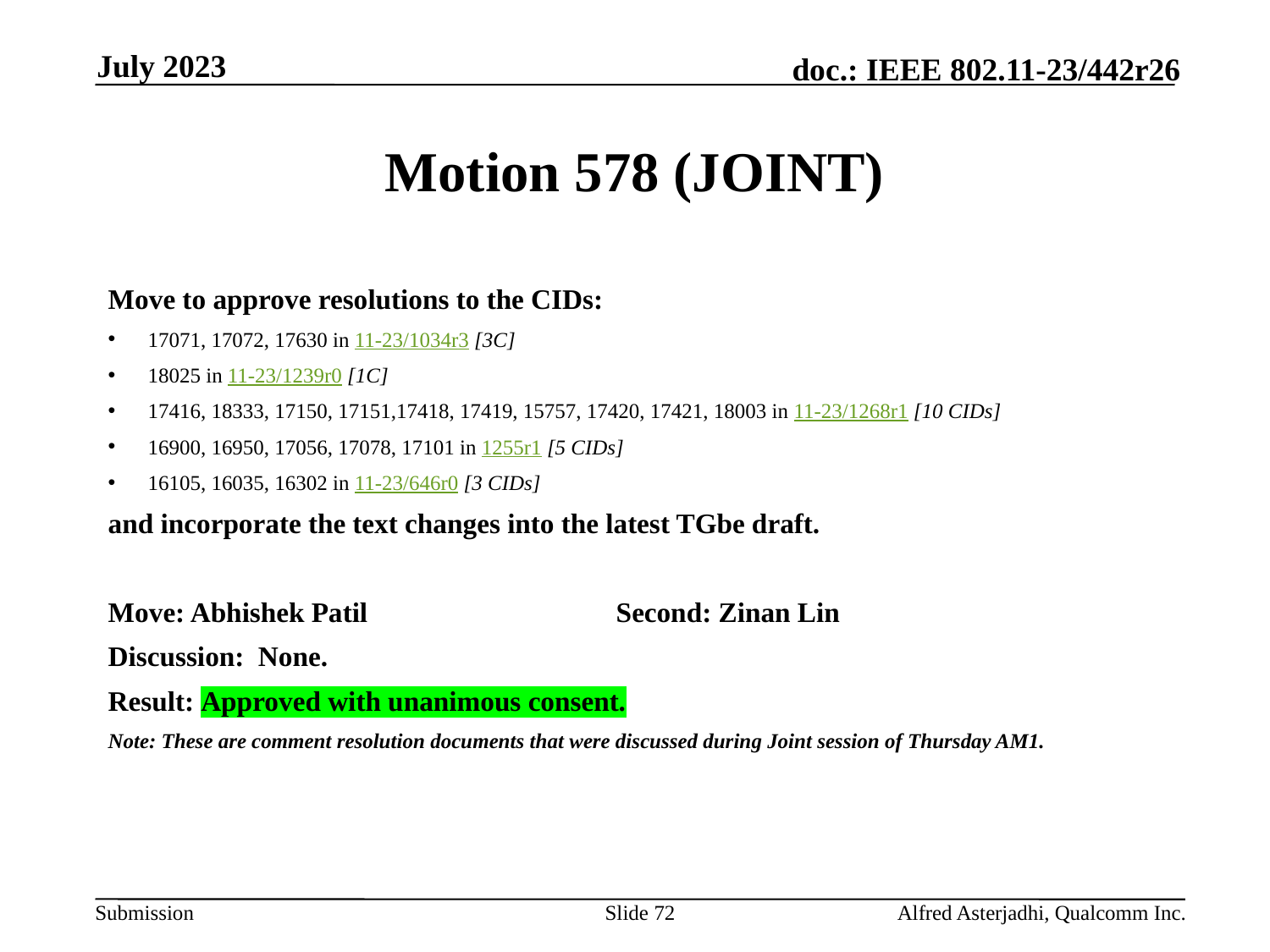

July 2023
# Motion 578 (JOINT)
Move to approve resolutions to the CIDs:
17071, 17072, 17630 in 11-23/1034r3 [3C]
18025 in 11-23/1239r0 [1C]
17416, 18333, 17150, 17151,17418, 17419, 15757, 17420, 17421, 18003 in 11-23/1268r1 [10 CIDs]
16900, 16950, 17056, 17078, 17101 in 1255r1 [5 CIDs]
16105, 16035, 16302 in 11-23/646r0 [3 CIDs]
and incorporate the text changes into the latest TGbe draft.

Move: Abhishek Patil		Second: Zinan Lin
Discussion:  None.
Result: Approved with unanimous consent.
Note: These are comment resolution documents that were discussed during Joint session of Thursday AM1.
Slide 72
Alfred Asterjadhi, Qualcomm Inc.